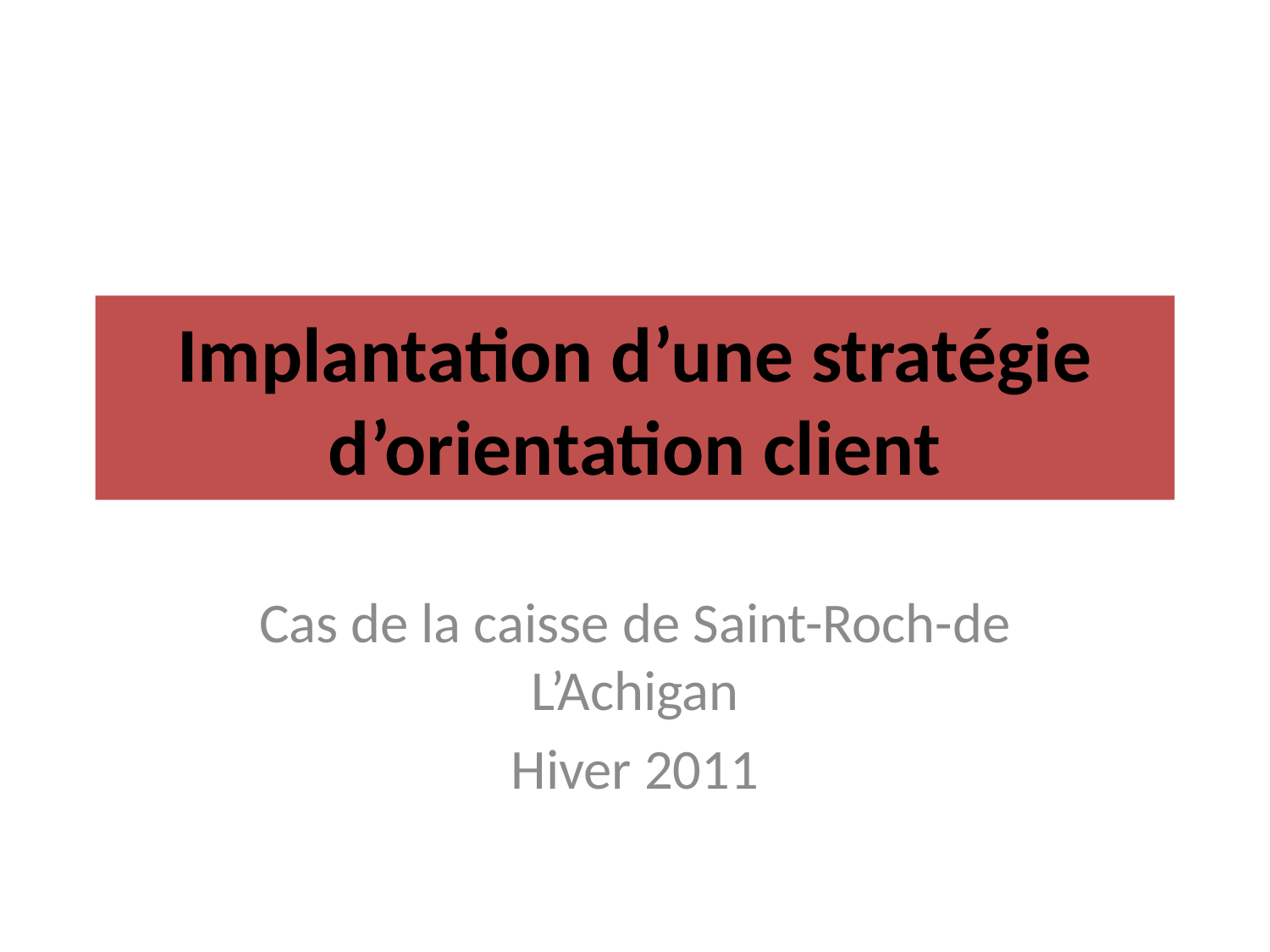

# Implantation d’une stratégie d’orientation client
Cas de la caisse de Saint-Roch-de L’Achigan
Hiver 2011